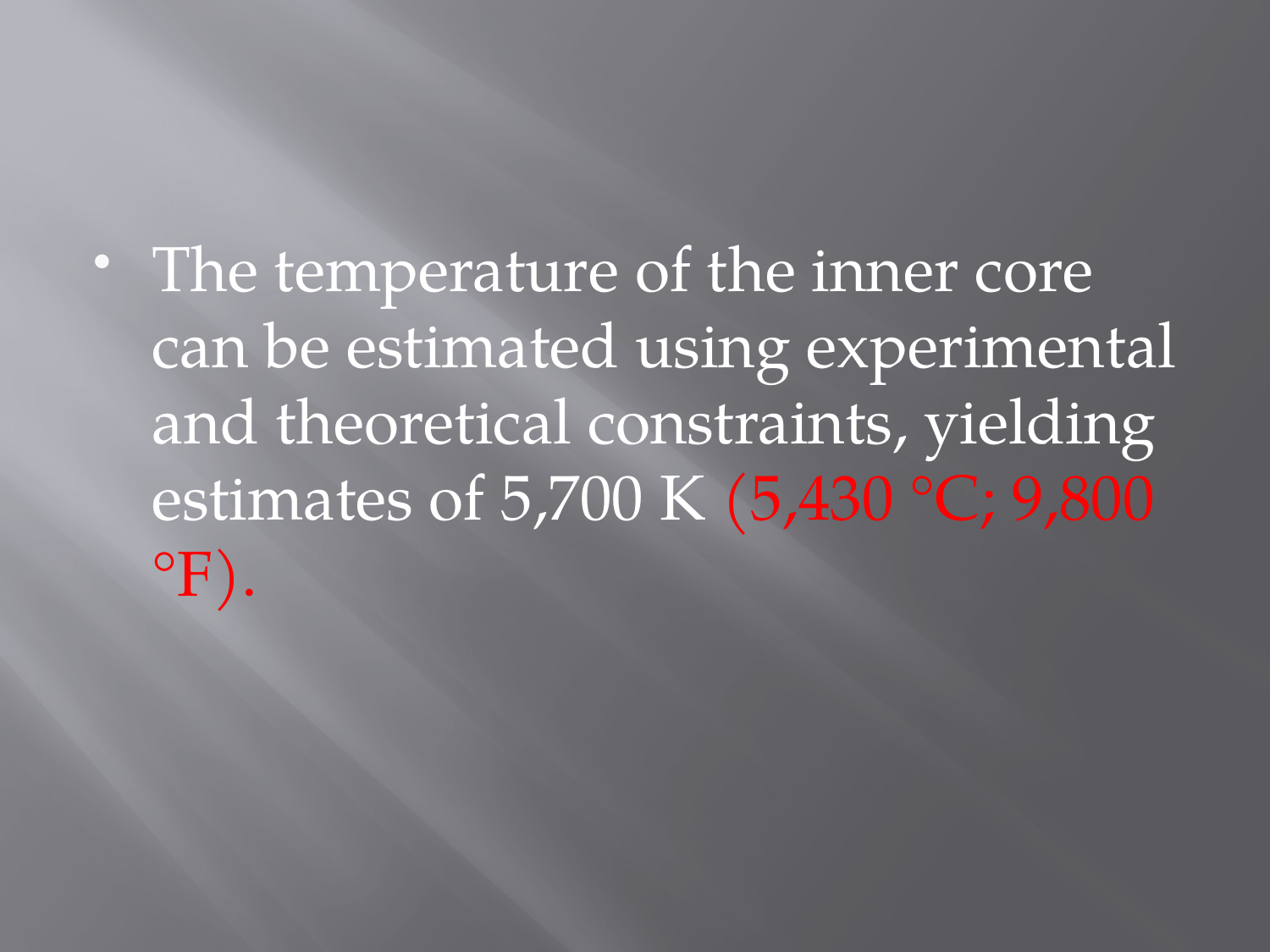

The temperature of the inner core can be estimated using experimental and theoretical constraints, yielding estimates of 5,700 K (5,430 °C; 9,800 °F).